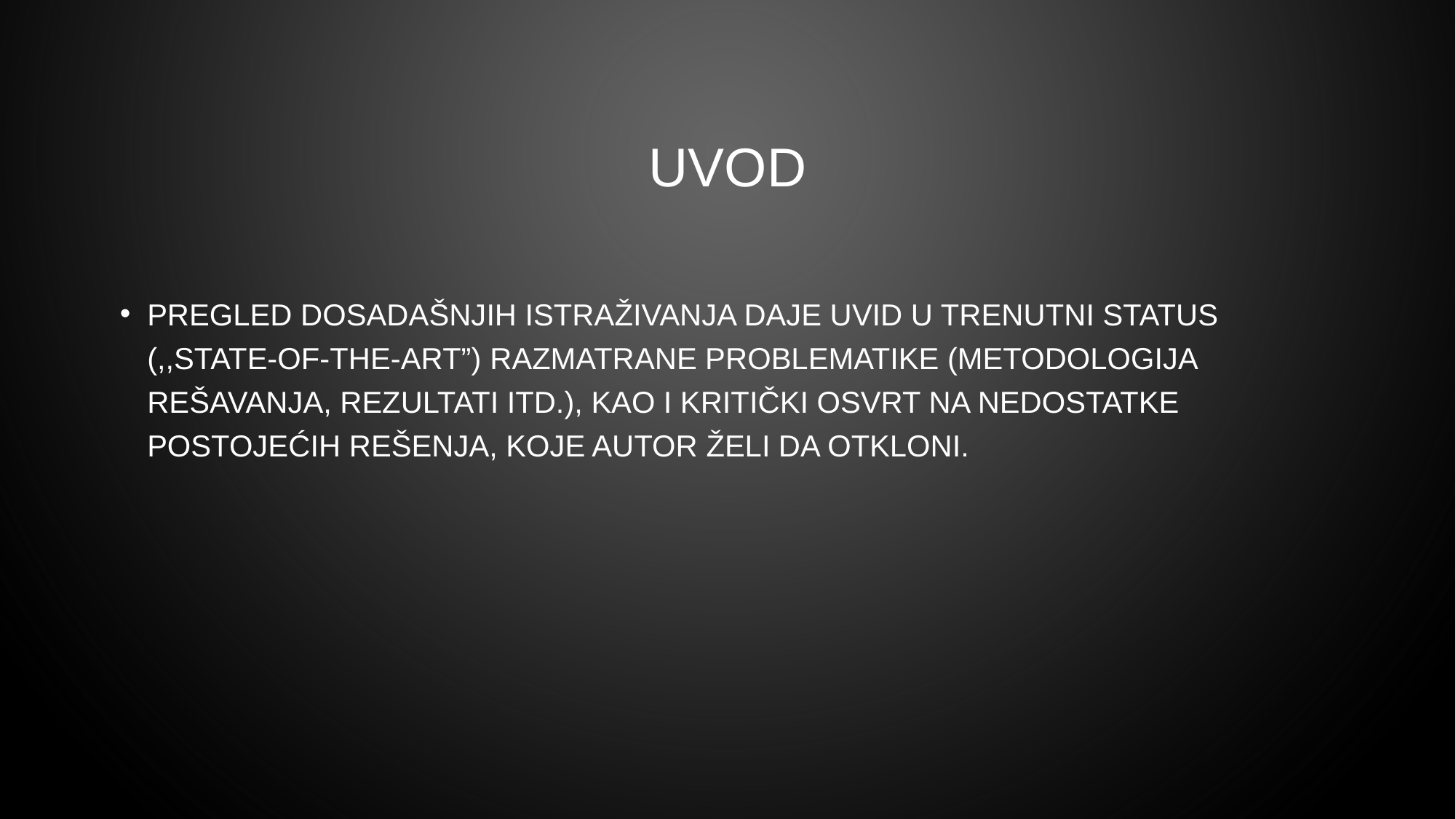

# Uvod
Pregled dosadašnjih istraživanja daje uvid u trenutni status (,,state-of-the-art”) razmatrane problematike (metodologija rešavanja, rezultati itd.), kao i kritički osvrt na nedostatke postojećih rešenja, koje autor želi da otkloni.